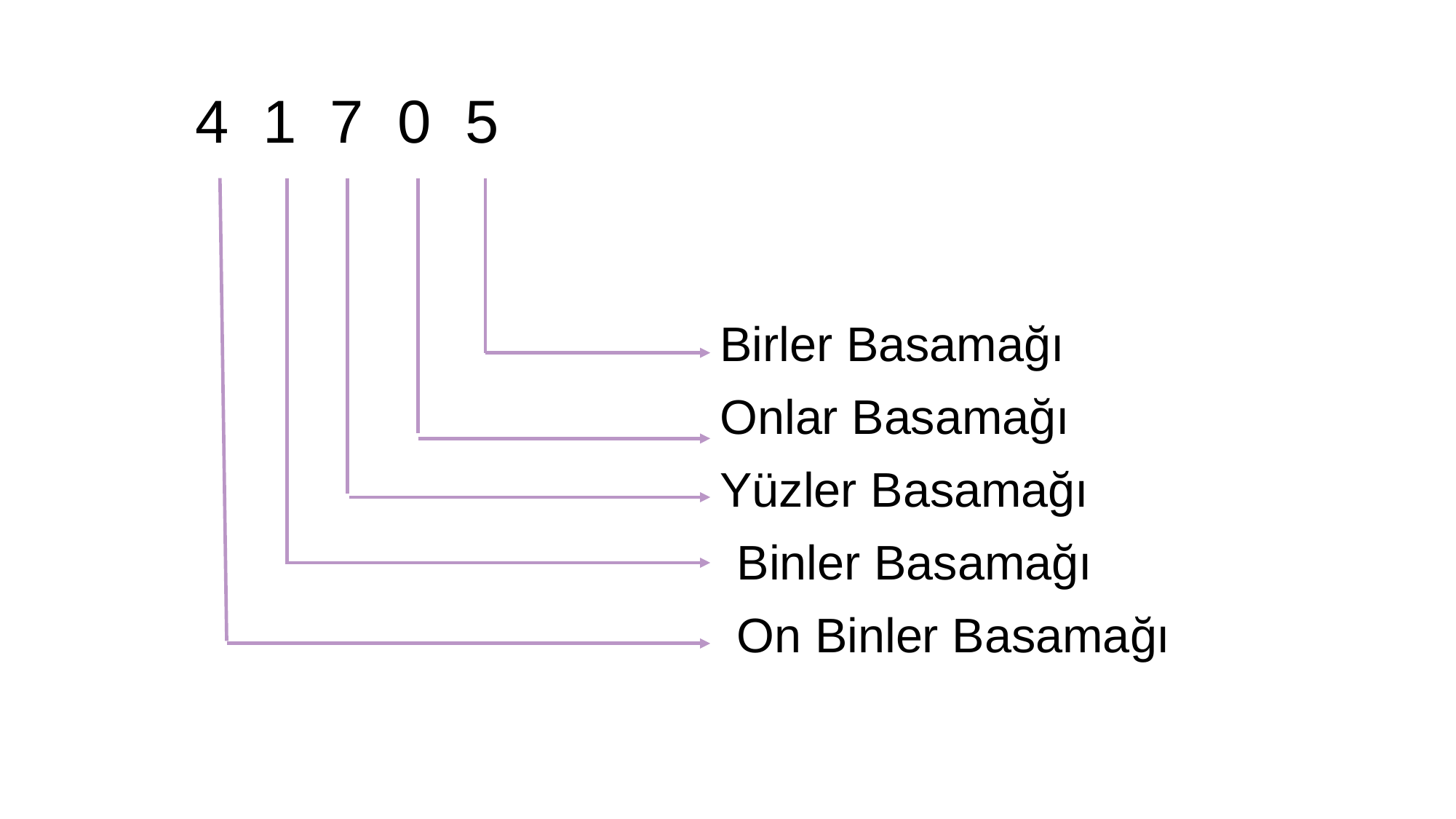

4  1  7  0  5

                                Birler Basamağı
                                Onlar Basamağı
                                Yüzler Basamağı
                                 Binler Basamağı
                                 On Binler Basamağı